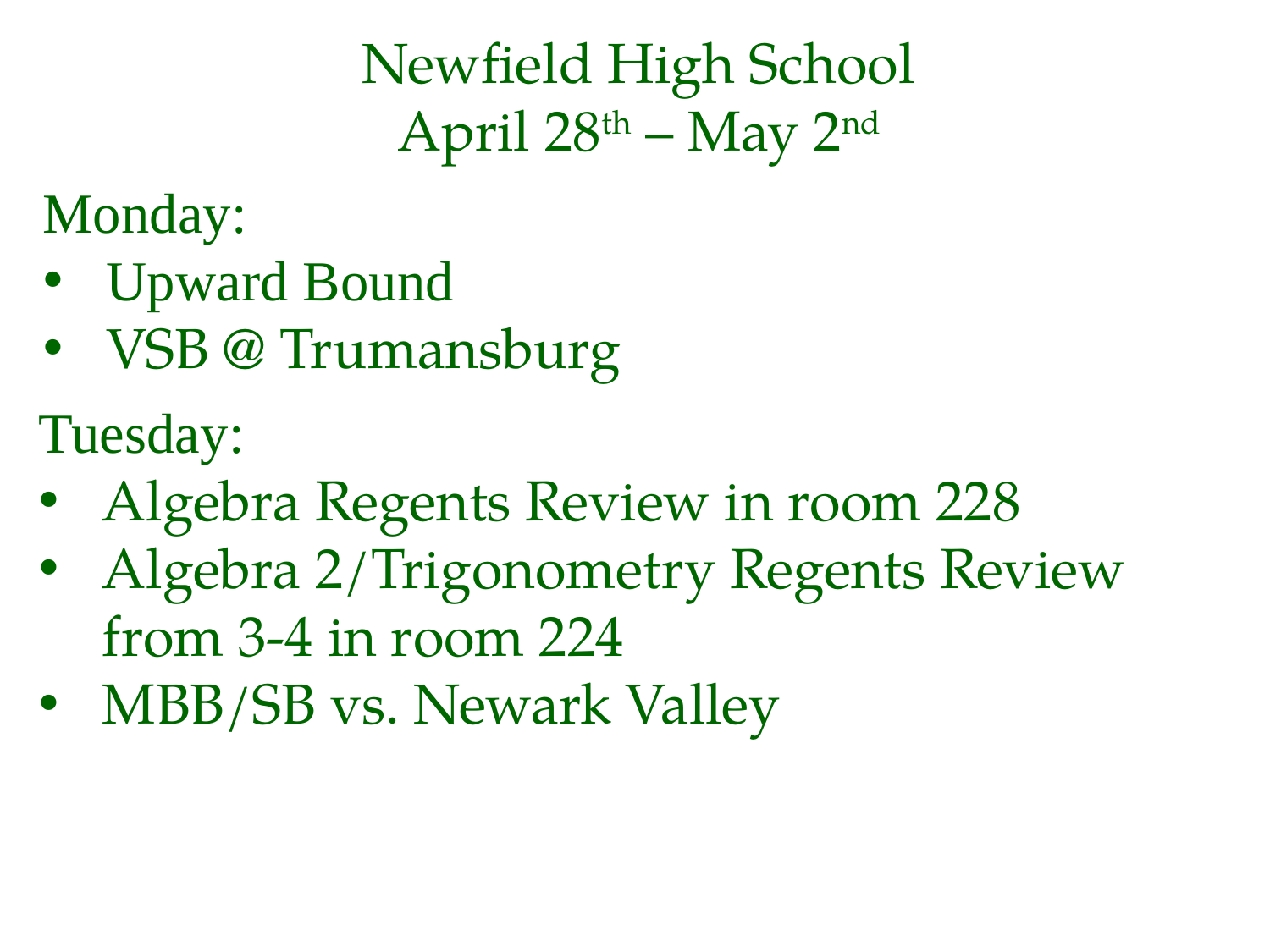

Newfield High School
April 28th – May 2nd
Monday:
Upward Bound
VSB @ Trumansburg
Tuesday:
Algebra Regents Review in room 228
Algebra 2/Trigonometry Regents Review from 3-4 in room 224
MBB/SB vs. Newark Valley